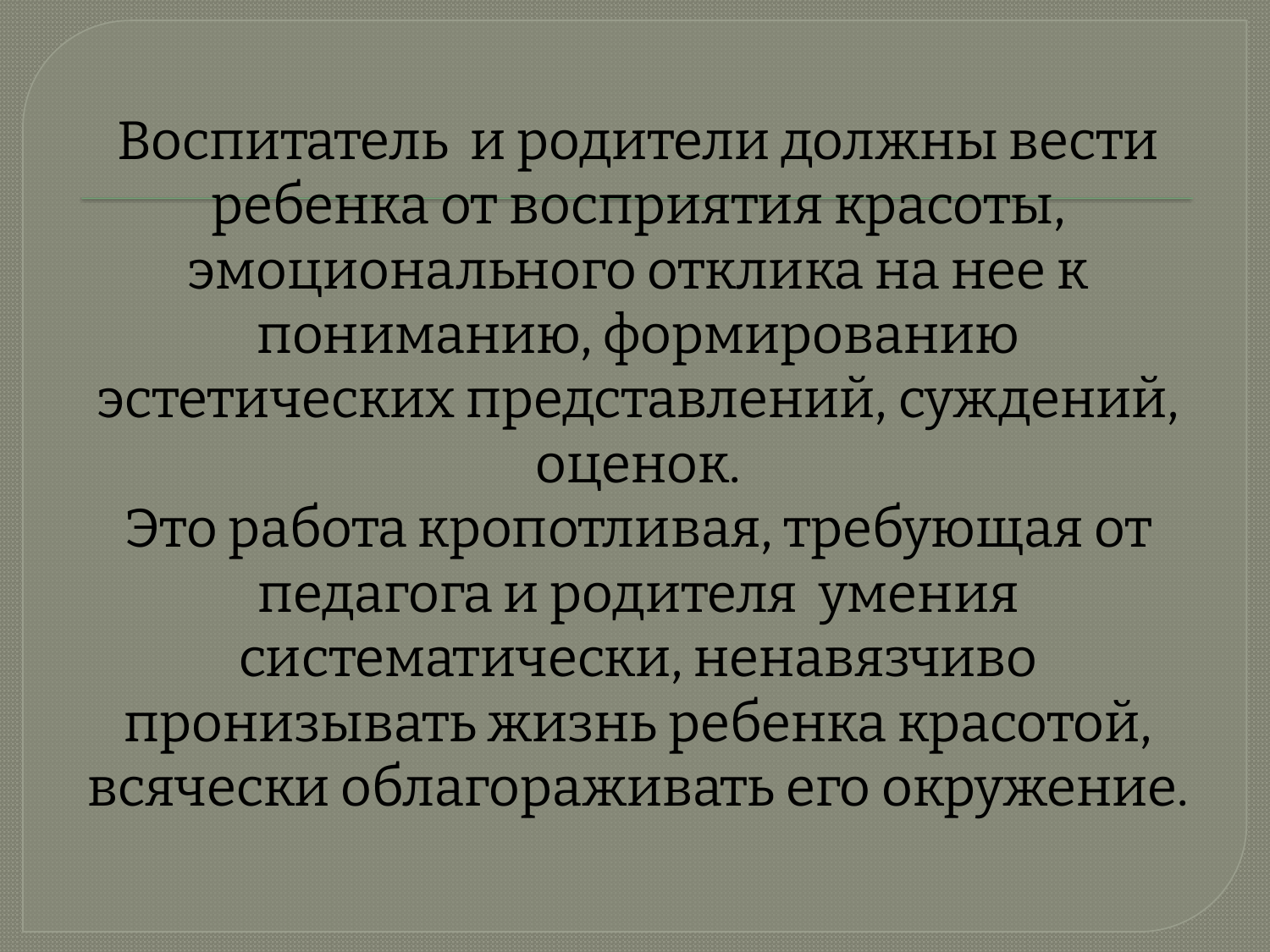

# Воспитатель  и родители должны вести ребенка от восприятия красоты, эмоционального отклика на нее к пониманию, формированию эстетических представлений, суждений, оценок. Это работа кропотливая, требующая от педагога и родителя  умения систематически, ненавязчиво пронизывать жизнь ребенка красотой, всячески облагораживать его окружение.